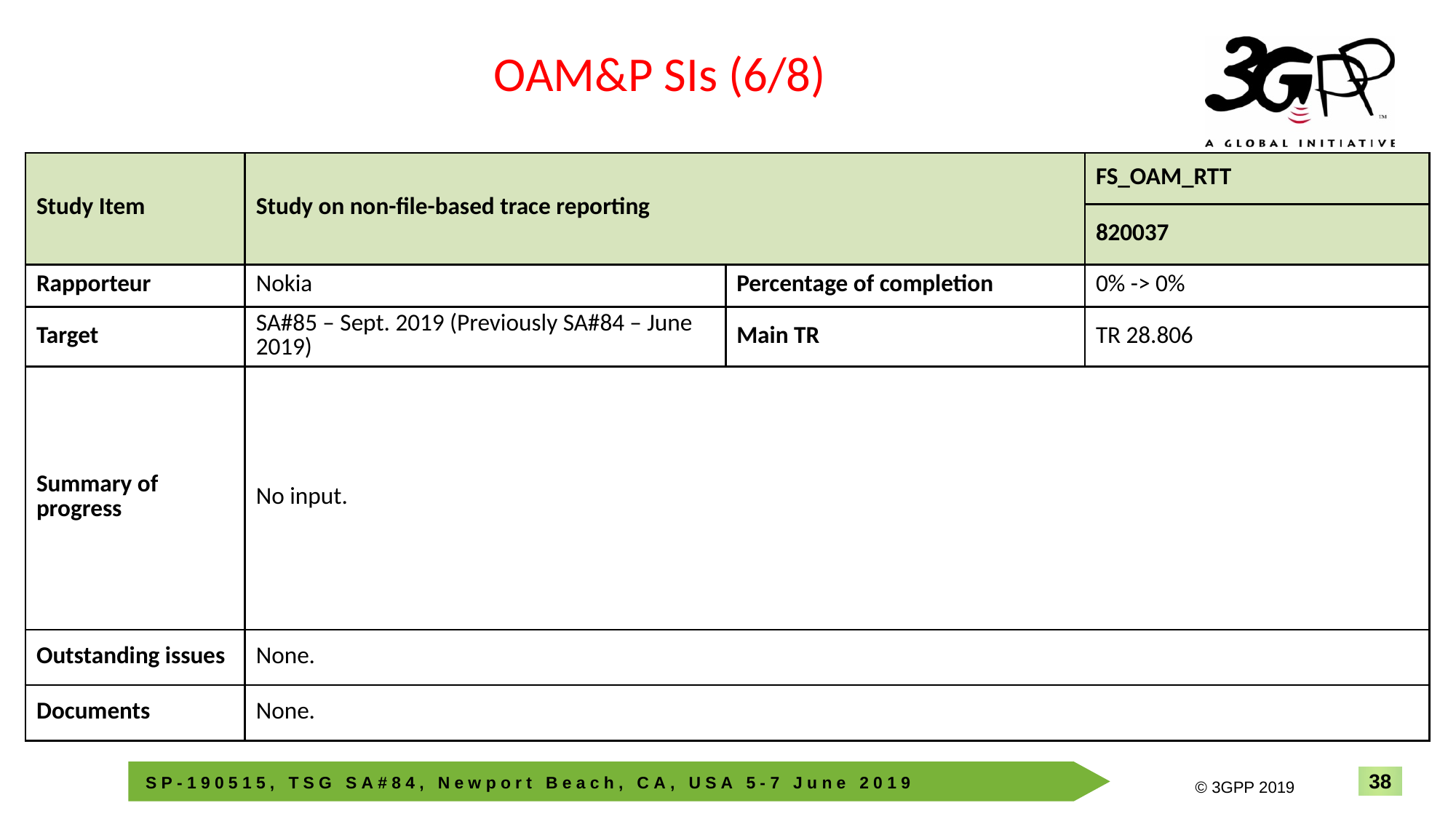

OAM&P SIs (6/8)
| Study Item | Study on non-file-based trace reporting |  | FS\_OAM\_RTT |
| --- | --- | --- | --- |
|  |  |  | 820037 |
| Rapporteur | Nokia | Percentage of completion | 0% -> 0% |
| Target | SA#85 – Sept. 2019 (Previously SA#84 – June 2019) | Main TR | TR 28.806 |
| Summary of progress | No input. |  |  |
| Outstanding issues | None. |  |  |
| Documents | None. |  |  |